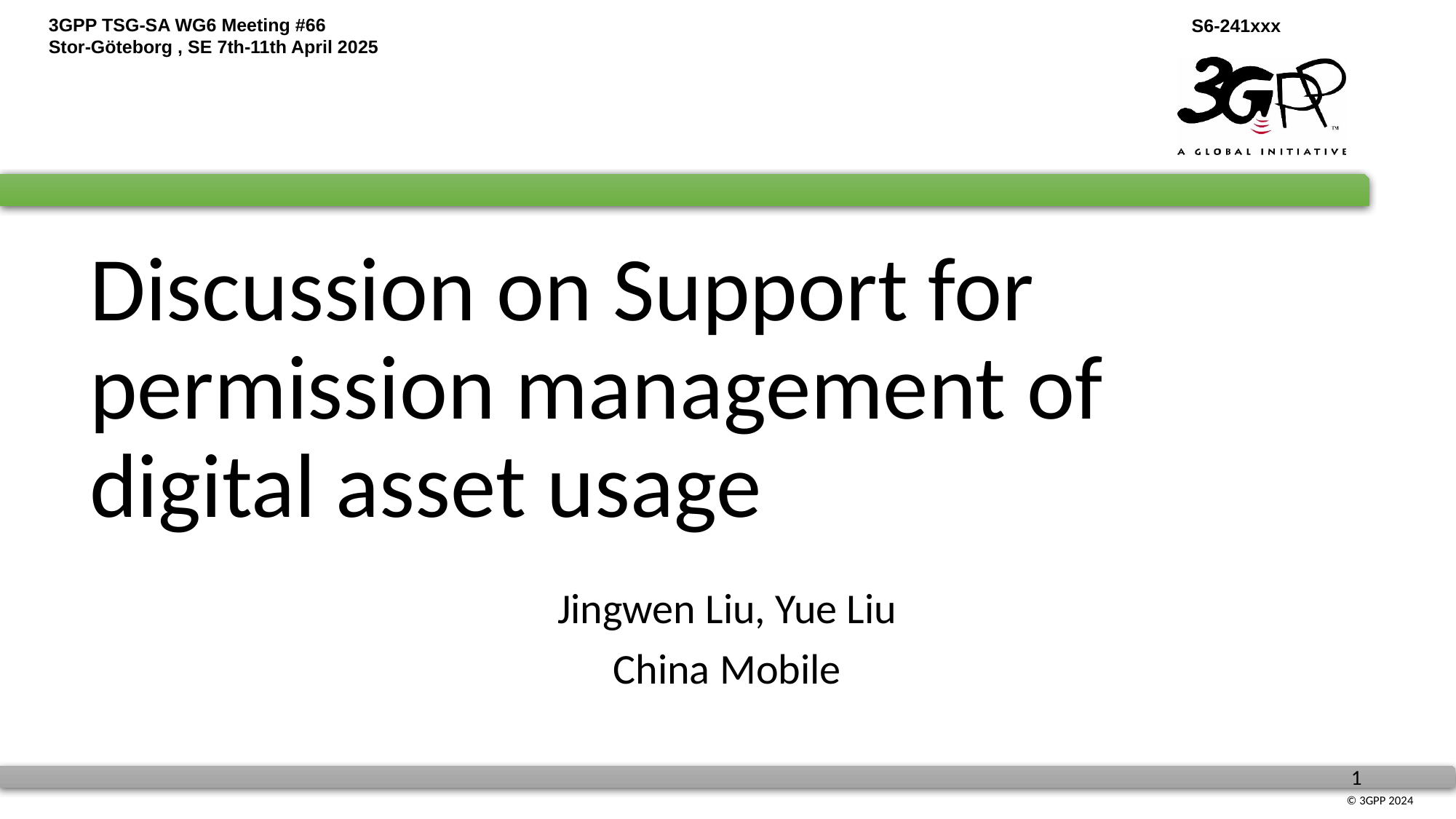

3GPP TSG-SA WG6 Meeting #66
Stor-Göteborg , SE 7th-11th April 2025
Discussion on Support for permission management of digital asset usage
Jingwen Liu, Yue Liu
China Mobile